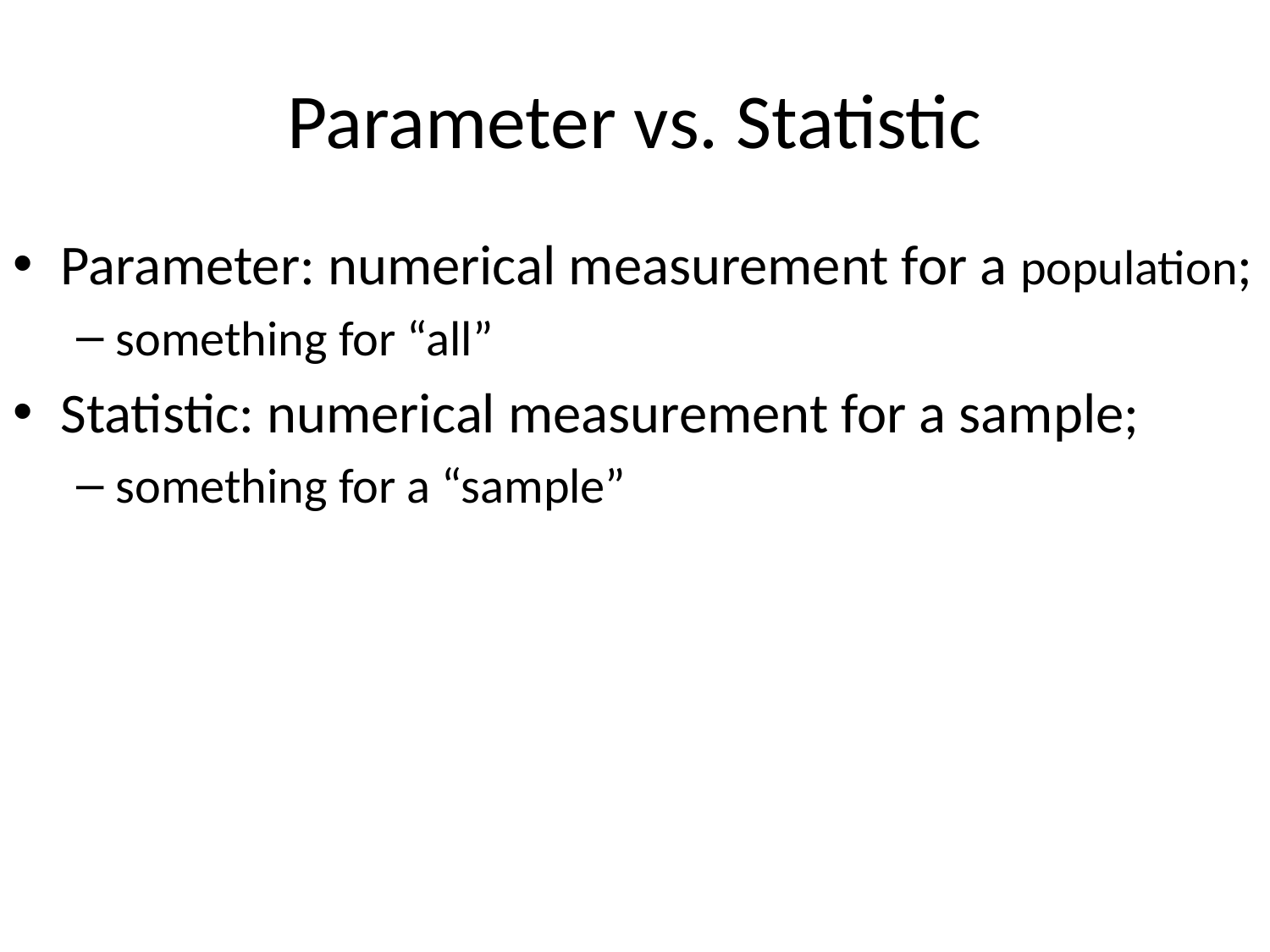

# Parameter vs. Statistic
Parameter: numerical measurement for a population;
something for “all”
Statistic: numerical measurement for a sample;
something for a “sample”